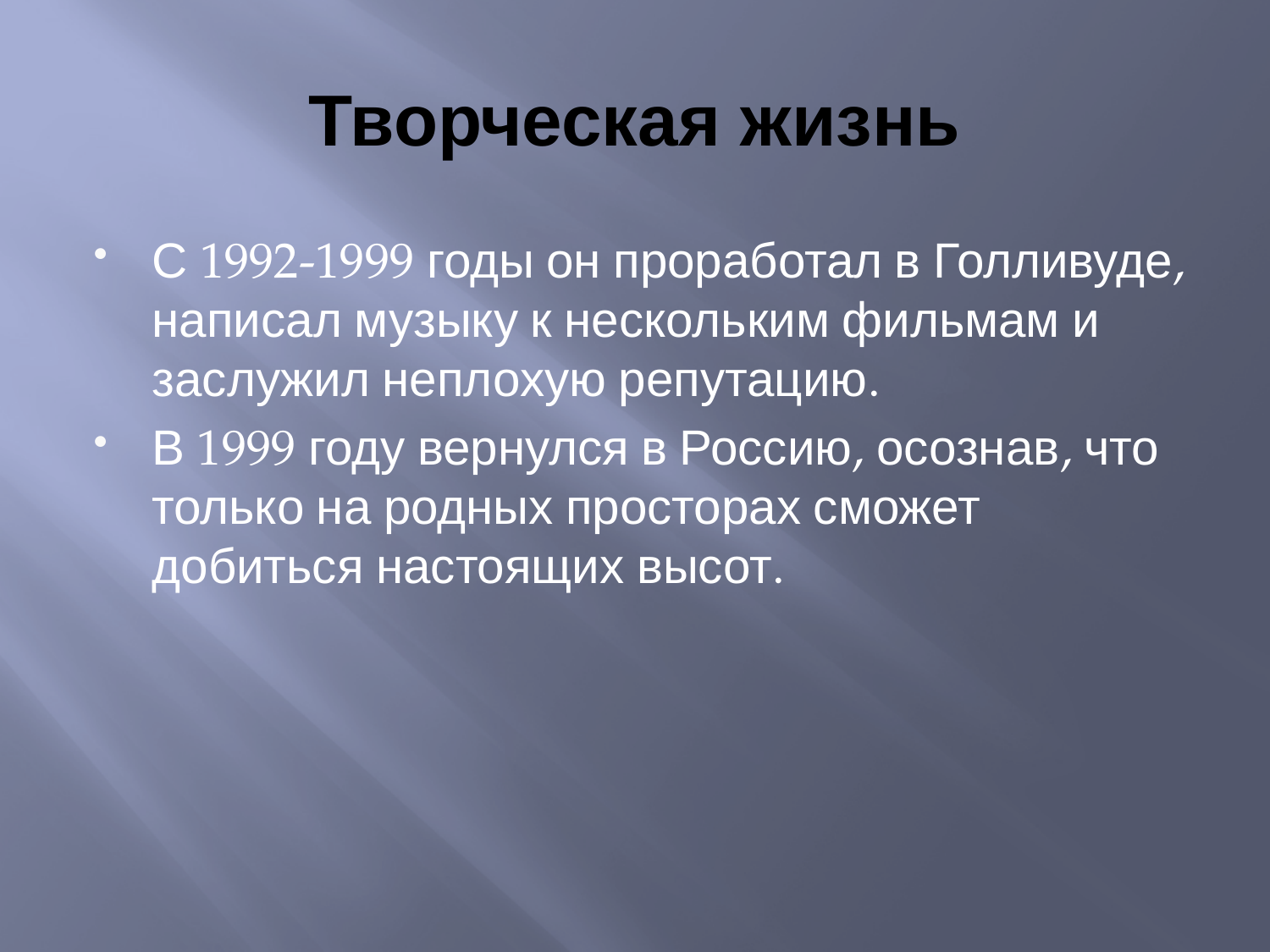

# Творческая жизнь
С 1992-1999 годы он проработал в Голливуде, написал музыку к нескольким фильмам и заслужил неплохую репутацию.
В 1999 году вернулся в Россию, осознав, что только на родных просторах сможет добиться настоящих высот.